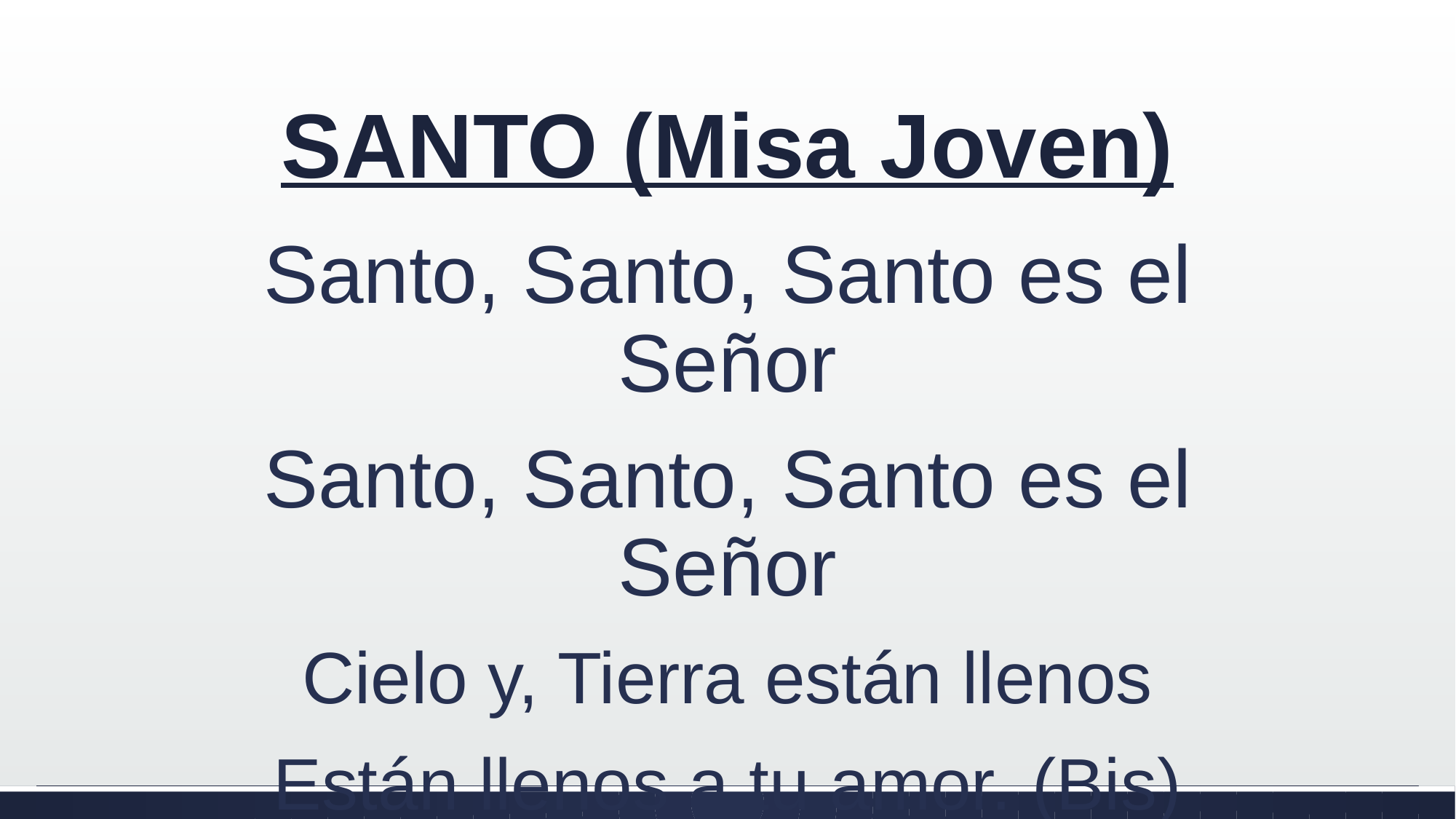

# SANTO (Misa Joven)
Santo, Santo, Santo es el Señor
Santo, Santo, Santo es el Señor
Cielo y, Tierra están llenos
Están llenos a tu amor. (Bis)